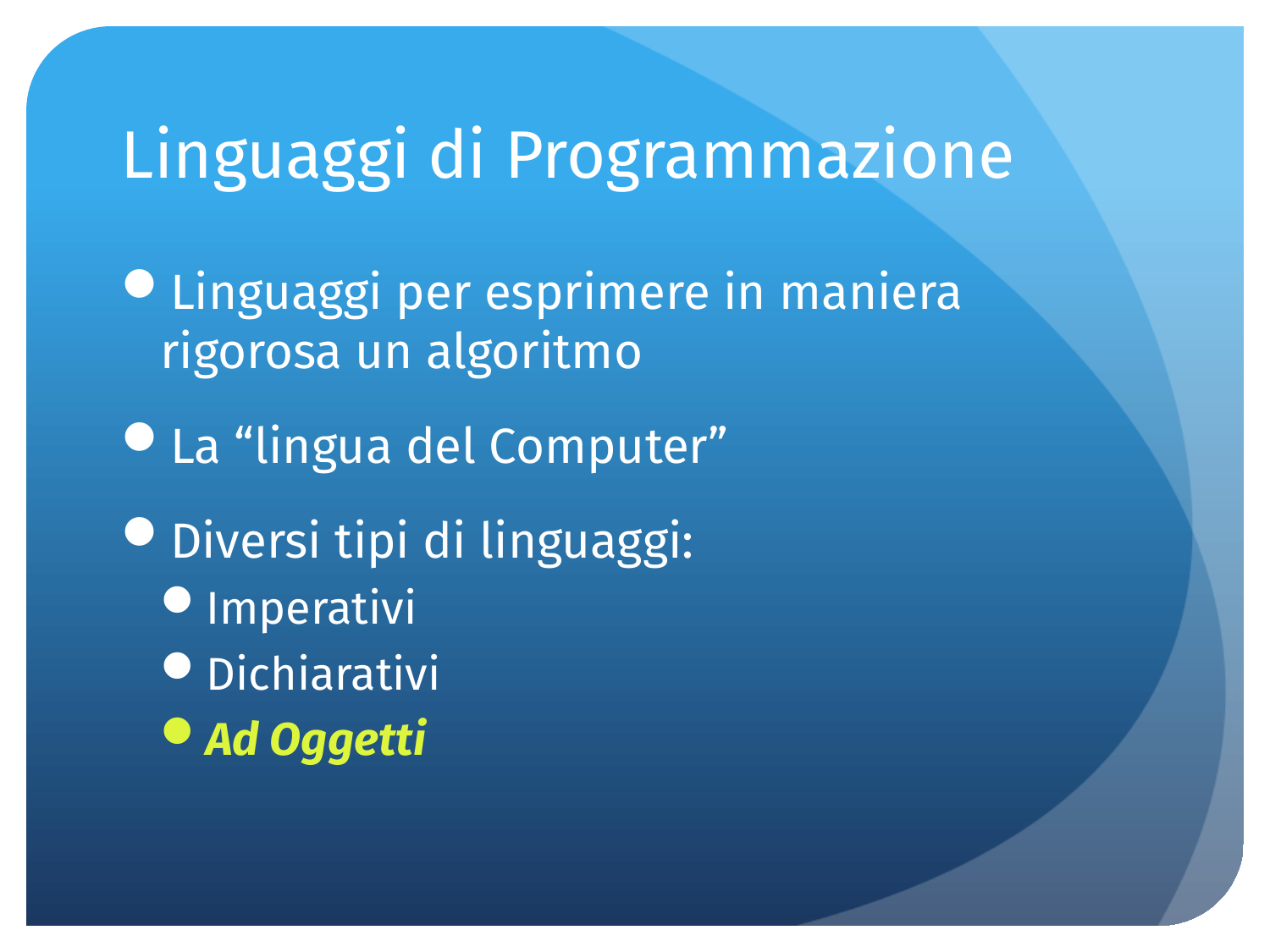

# Linguaggi di Programmazione
Linguaggi per esprimere in maniera rigorosa un algoritmo
La “lingua del Computer”
Diversi tipi di linguaggi:
Imperativi
Dichiarativi
Ad Oggetti